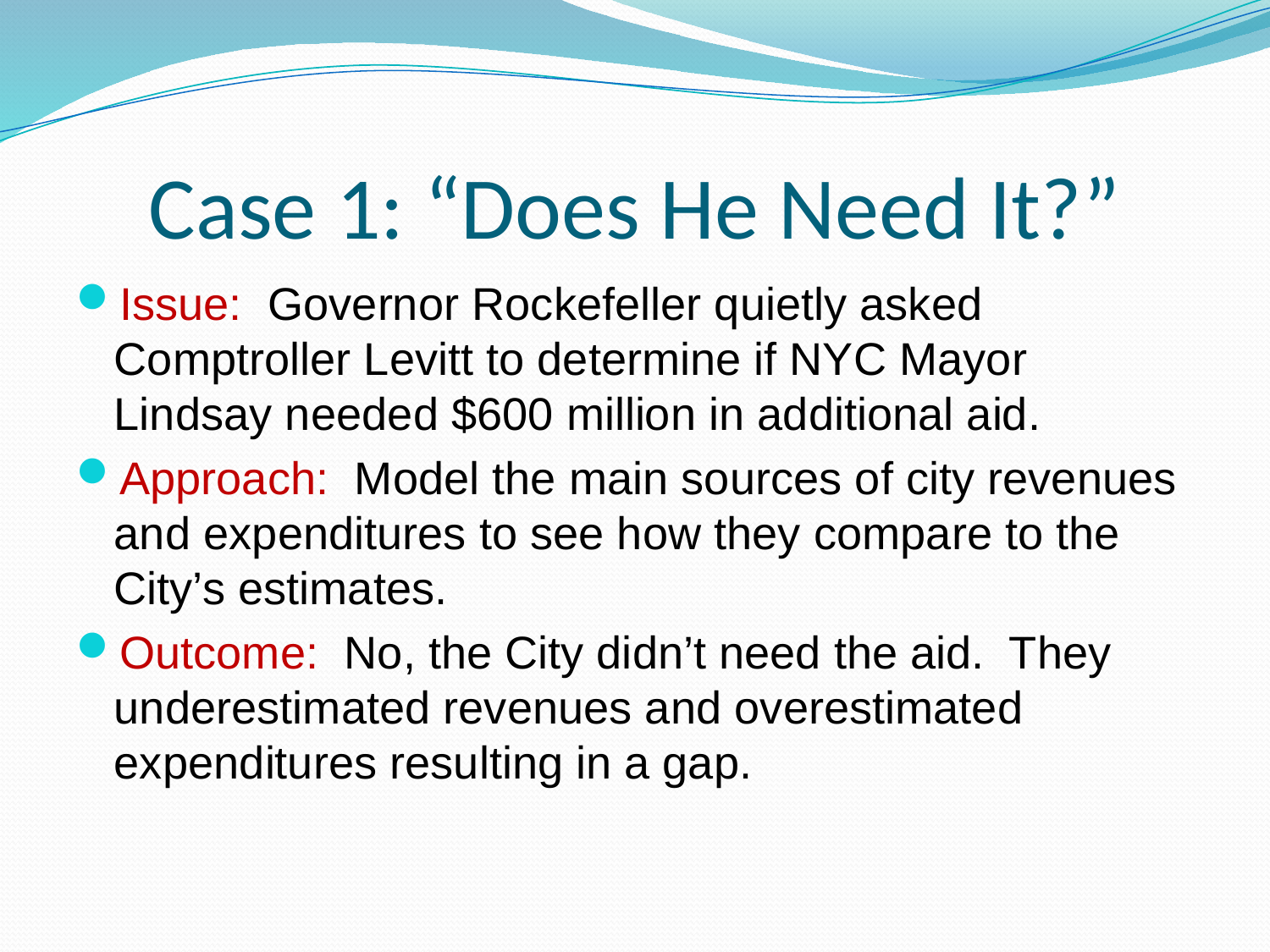

# Case 1: “Does He Need It?”
Issue:  Governor Rockefeller quietly asked Comptroller Levitt to determine if NYC Mayor Lindsay needed $600 million in additional aid.
Approach:  Model the main sources of city revenues and expenditures to see how they compare to the City’s estimates.
Outcome:  No, the City didn’t need the aid.  They underestimated revenues and overestimated expenditures resulting in a gap.